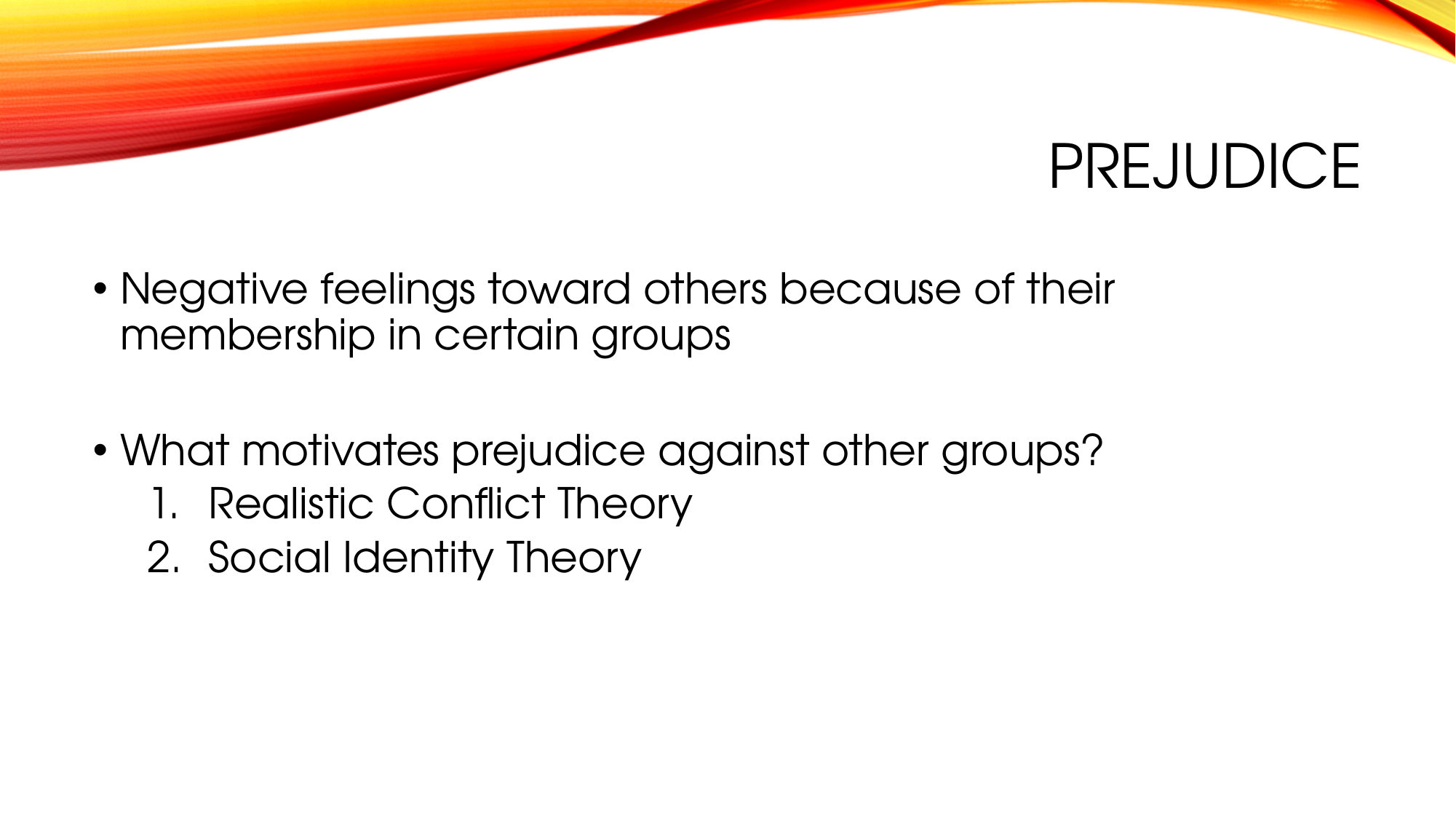

# Prejudice
Negative feelings toward others because of their membership in certain groups

What motivates prejudice against other groups?
Realistic Conflict Theory
Social Identity Theory